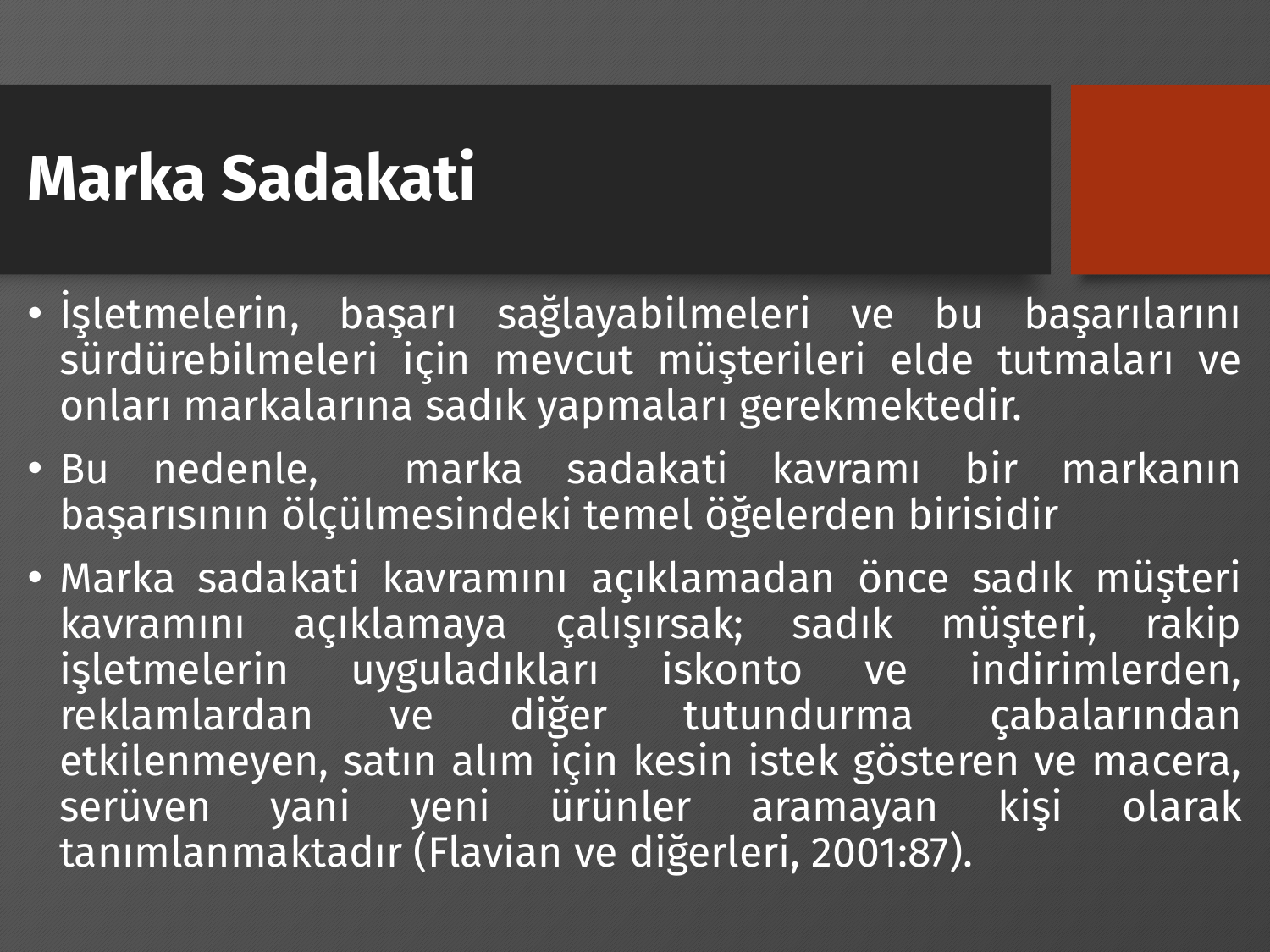

# Marka Sadakati
İşletmelerin, başarı sağlayabilmeleri ve bu başarılarını sürdürebilmeleri için mevcut müşterileri elde tutmaları ve onları markalarına sadık yapmaları gerekmektedir.
Bu nedenle,  marka sadakati kavramı bir markanın başarısının ölçülmesindeki temel öğelerden birisidir
Marka sadakati kavramını açıklamadan önce sadık müşteri kavramını açıklamaya çalışırsak; sadık müşteri, rakip işletmelerin uyguladıkları iskonto ve indirimlerden, reklamlardan ve diğer tutundurma çabalarından etkilenmeyen, satın alım için kesin istek gösteren ve macera, serüven yani yeni ürünler aramayan kişi olarak tanımlanmaktadır (Flavian ve diğerleri, 2001:87).